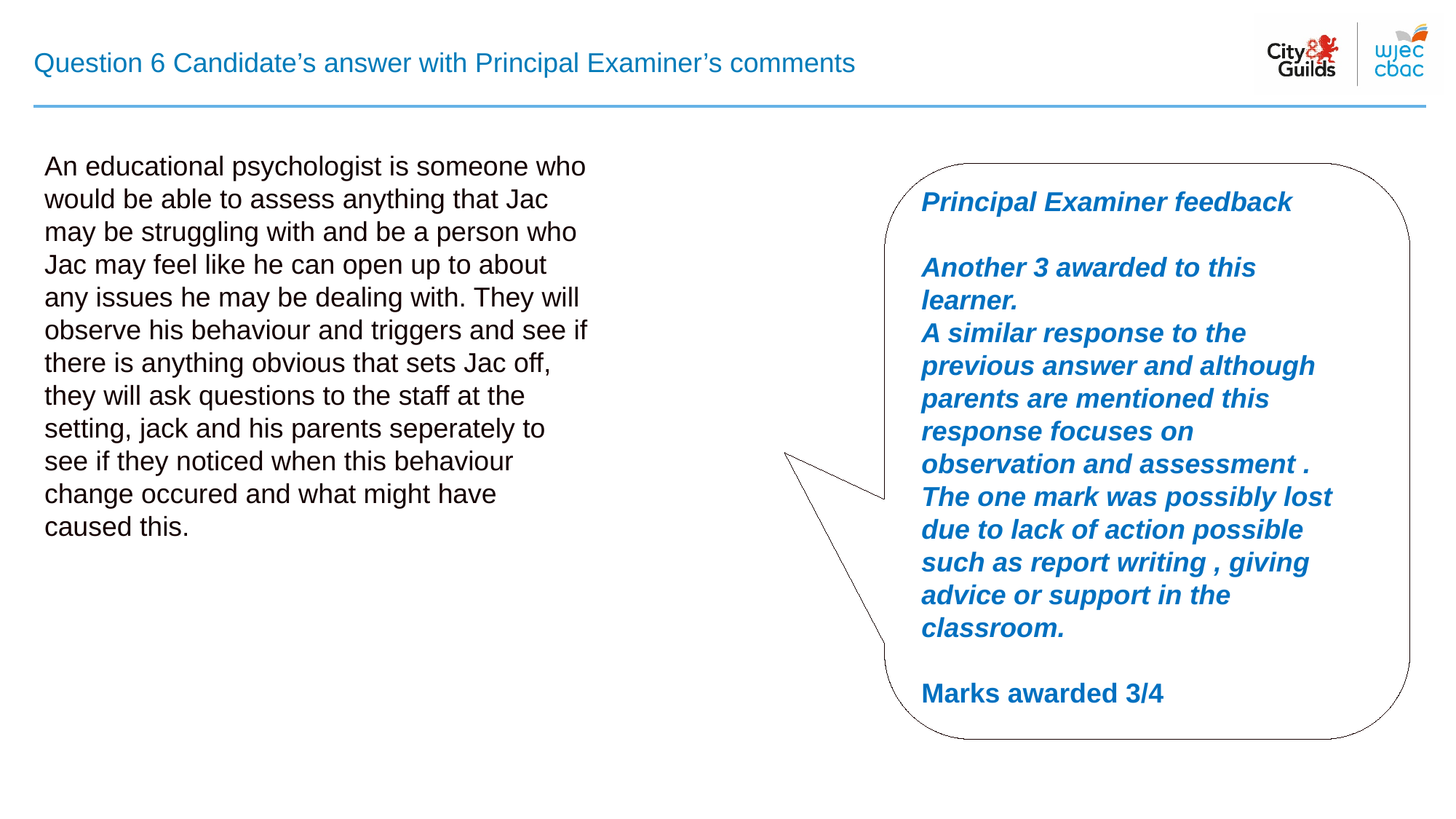

# Question 6 Candidate’s answer with Principal Examiner’s comments
An educational psychologist is someone who would be able to assess anything that Jac may be struggling with and be a person who Jac may feel like he can open up to about any issues he may be dealing with. They will observe his behaviour and triggers and see if there is anything obvious that sets Jac off, they will ask questions to the staff at the setting, jack and his parents seperately to see if they noticed when this behaviour change occured and what might have caused this.

Principal Examiner feedback

Another 3 awarded to this learner.
A similar response to the previous answer and although parents are mentioned this response focuses on observation and assessment . The one mark was possibly lost due to lack of action possible such as report writing , giving advice or support in the classroom.

Marks awarded 3/4